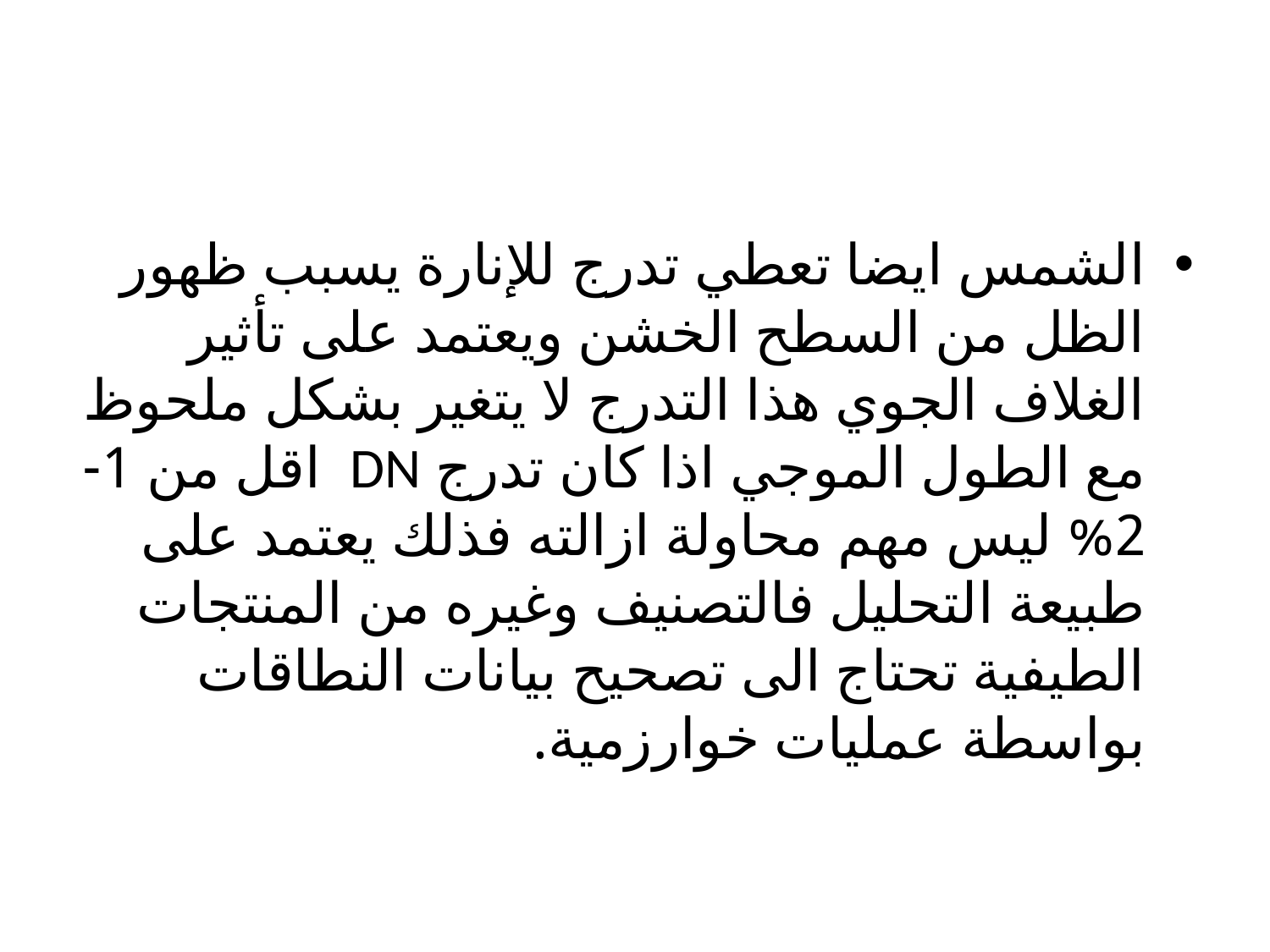

الشمس ايضا تعطي تدرج للإنارة يسبب ظهور الظل من السطح الخشن ويعتمد على تأثير الغلاف الجوي هذا التدرج لا يتغير بشكل ملحوظ مع الطول الموجي اذا كان تدرج DN  اقل من 1-2% ليس مهم محاولة ازالته فذلك يعتمد على طبيعة التحليل فالتصنيف وغيره من المنتجات الطيفية تحتاج الى تصحيح بيانات النطاقات بواسطة عمليات خوارزمية.